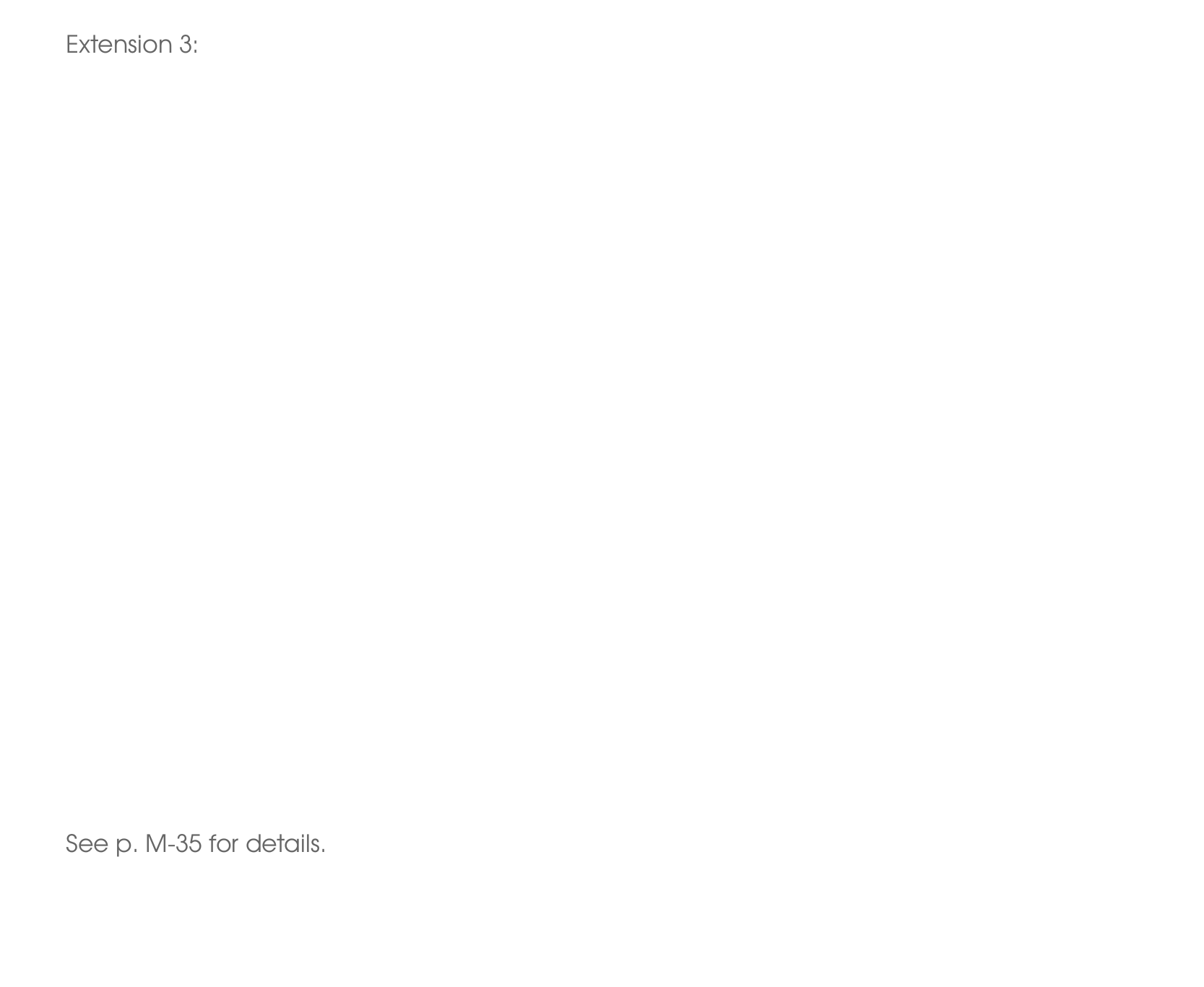

Extension 3:
See p. M-35 for details.